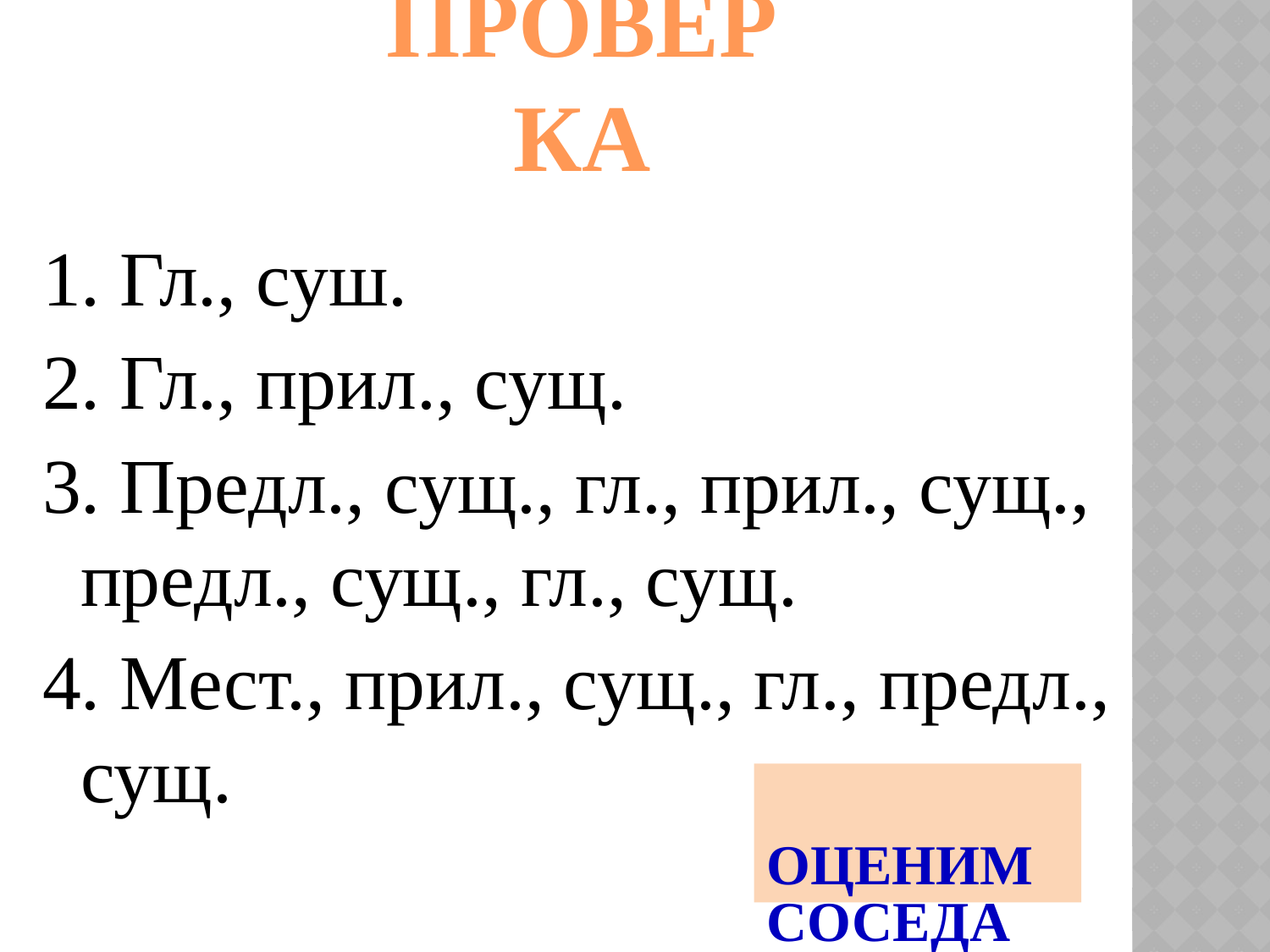

# Проверка
1. Гл., суш.
2. Гл., прил., сущ.
3. Предл., сущ., гл., прил., сущ., предл., сущ., гл., сущ.
4. Мест., прил., сущ., гл., предл., сущ.

Оценим соседа